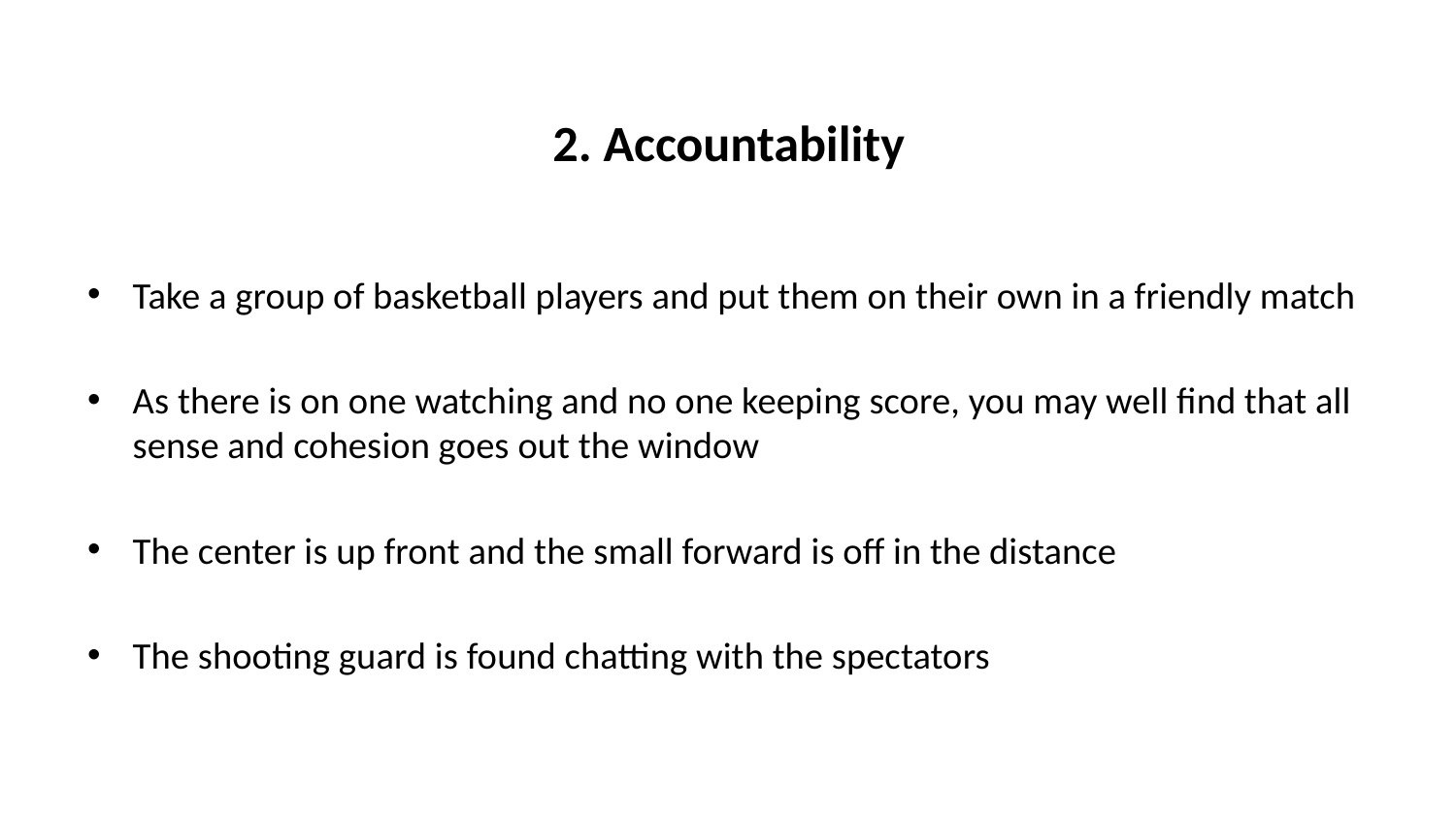

# 2. Accountability
Take a group of basketball players and put them on their own in a friendly match

As there is on one watching and no one keeping score, you may well find that all sense and cohesion goes out the window

The center is up front and the small forward is off in the distance

The shooting guard is found chatting with the spectators